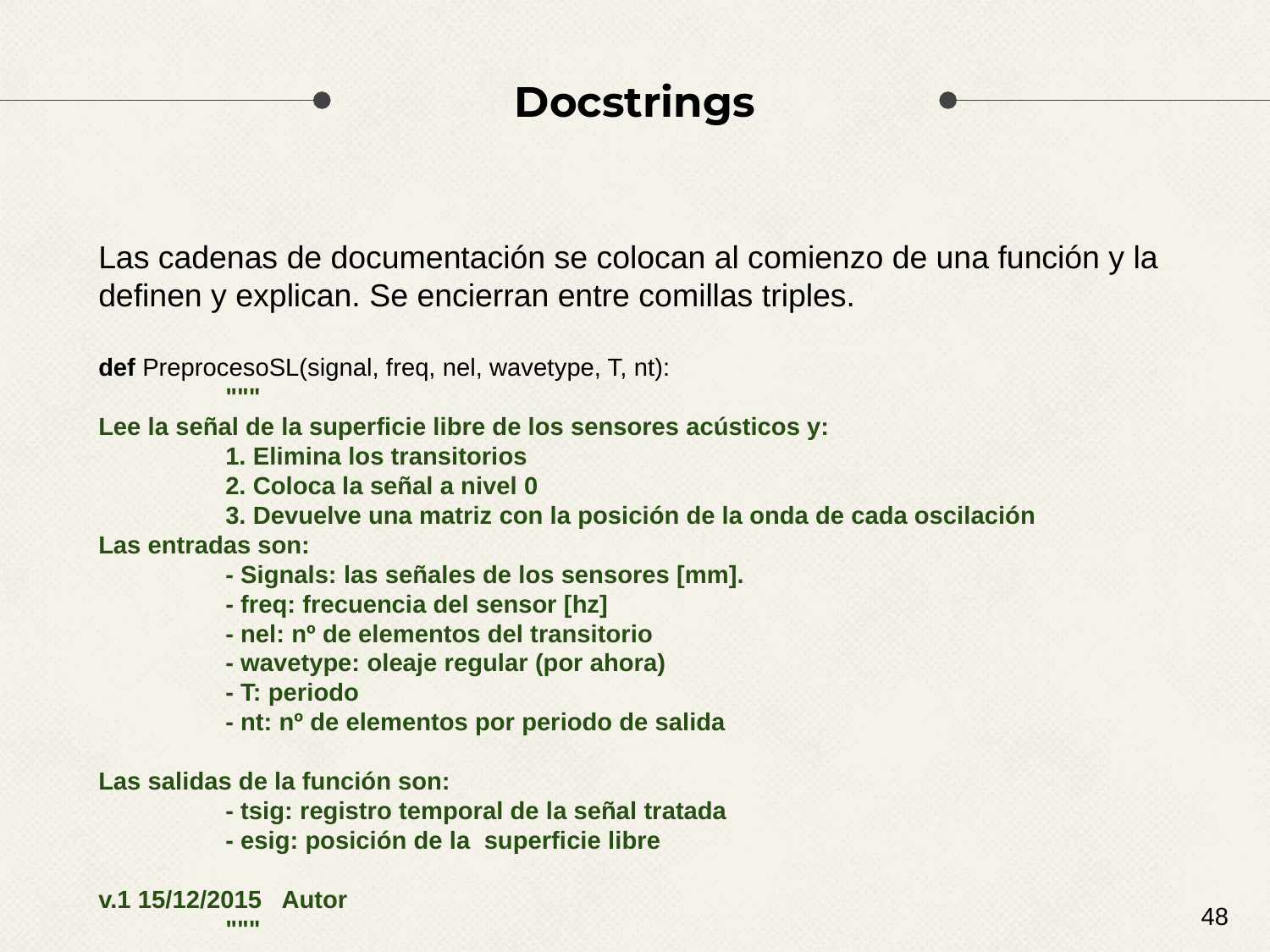

# Docstrings
Las cadenas de documentación se colocan al comienzo de una función y la definen y explican. Se encierran entre comillas triples.

def PreprocesoSL(signal, freq, nel, wavetype, T, nt):
	"""
Lee la señal de la superficie libre de los sensores acústicos y:
	1. Elimina los transitorios
	2. Coloca la señal a nivel 0
	3. Devuelve una matriz con la posición de la onda de cada oscilación
Las entradas son:
	- Signals: las señales de los sensores [mm].
	- freq: frecuencia del sensor [hz]
	- nel: nº de elementos del transitorio
	- wavetype: oleaje regular (por ahora)
	- T: periodo
	- nt: nº de elementos por periodo de salida

Las salidas de la función son:
	- tsig: registro temporal de la señal tratada
	- esig: posición de la  superficie libre

v.1 15/12/2015   Autor
	"""

48